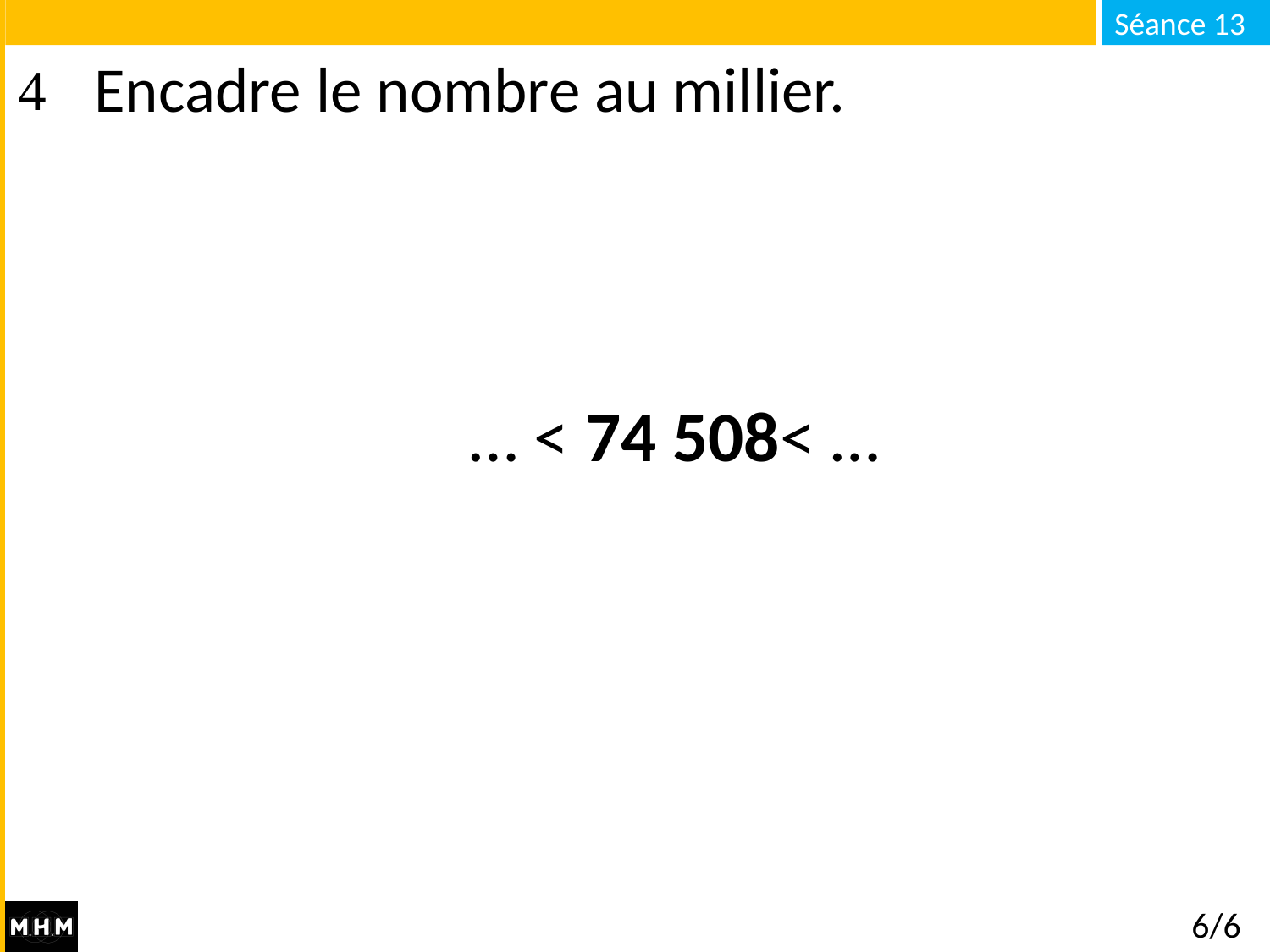

# Encadre le nombre au millier.
… < 74 508< …
6/6